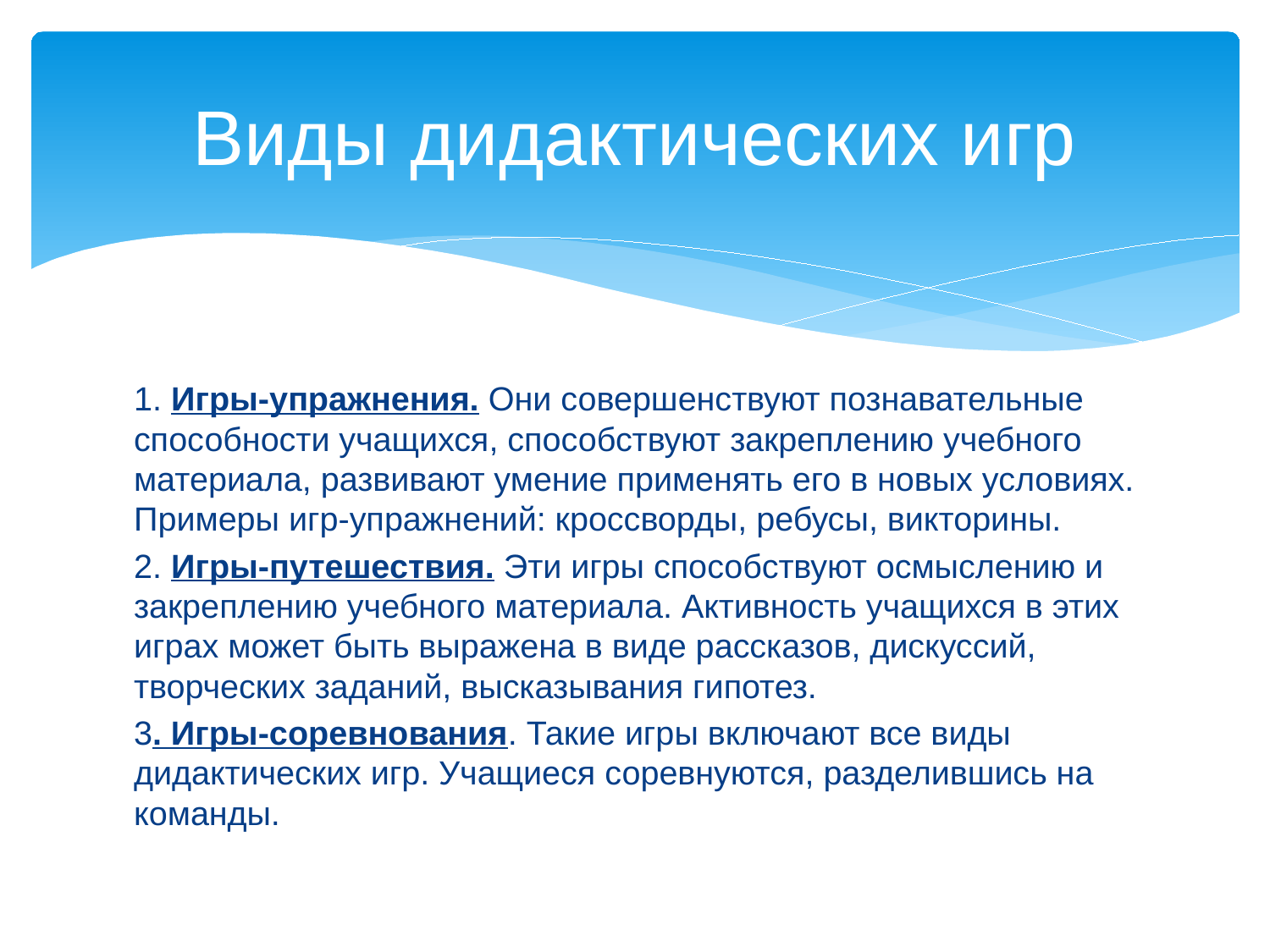

# Виды дидактических игр
1. Игры-упражнения. Они совершенствуют познавательные способности учащихся, способствуют закреплению учебного материала, развивают умение применять его в новых условиях. Примеры игр-упражнений: кроссворды, ребусы, викторины.
2. Игры-путешествия. Эти игры способствуют осмыслению и закреплению учебного материала. Активность учащихся в этих играх может быть выражена в виде рассказов, дискуссий, творческих заданий, высказывания гипотез.
3. Игры-соревнования. Такие игры включают все виды дидактических игр. Учащиеся соревнуются, разделившись на команды.